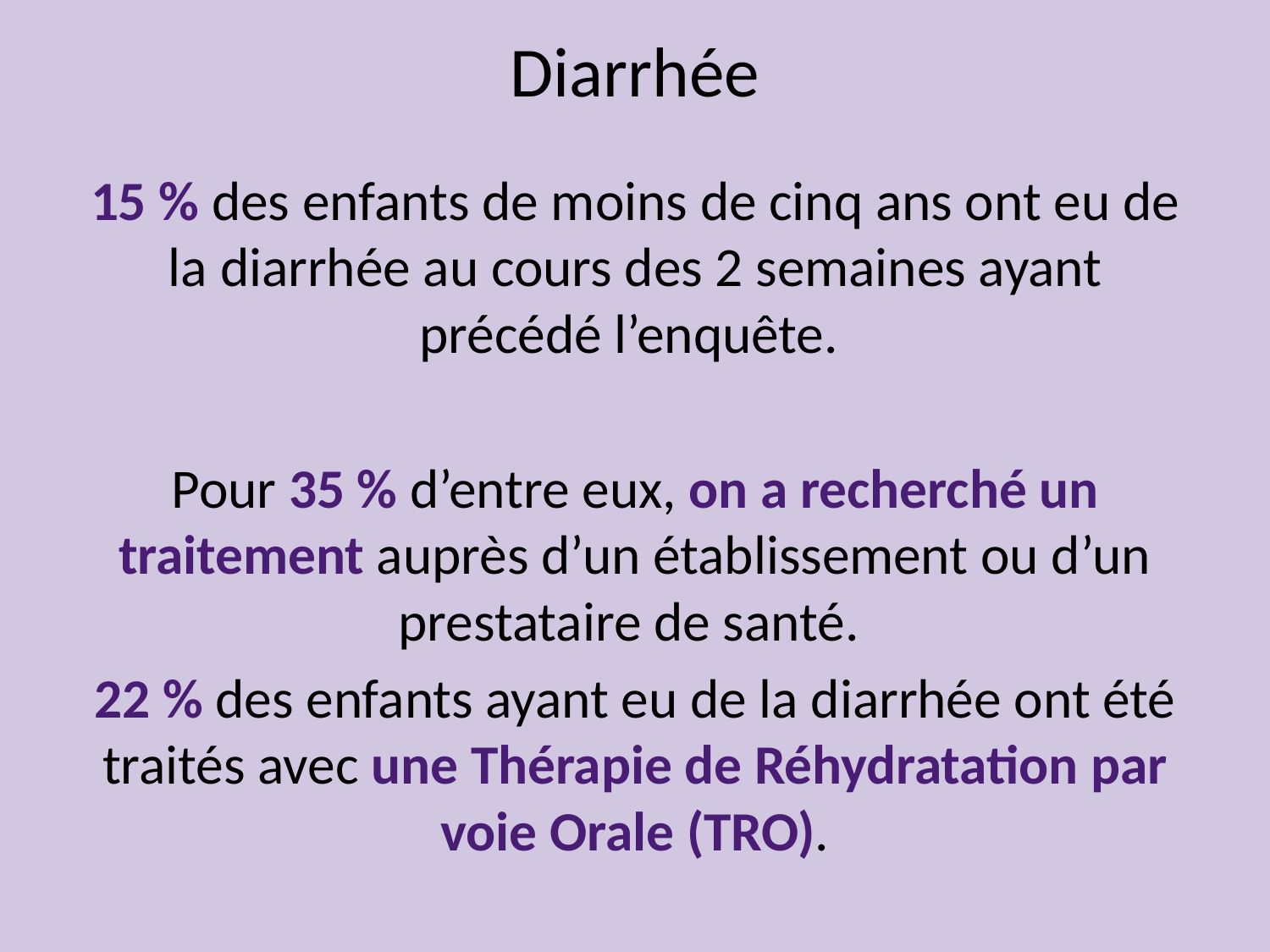

Diarrhée
15 % des enfants de moins de cinq ans ont eu de la diarrhée au cours des 2 semaines ayant précédé l’enquête.

Pour 35 % d’entre eux, on a recherché un traitement auprès d’un établissement ou d’un prestataire de santé.
22 % des enfants ayant eu de la diarrhée ont été traités avec une Thérapie de Réhydratation par voie Orale (TRO).